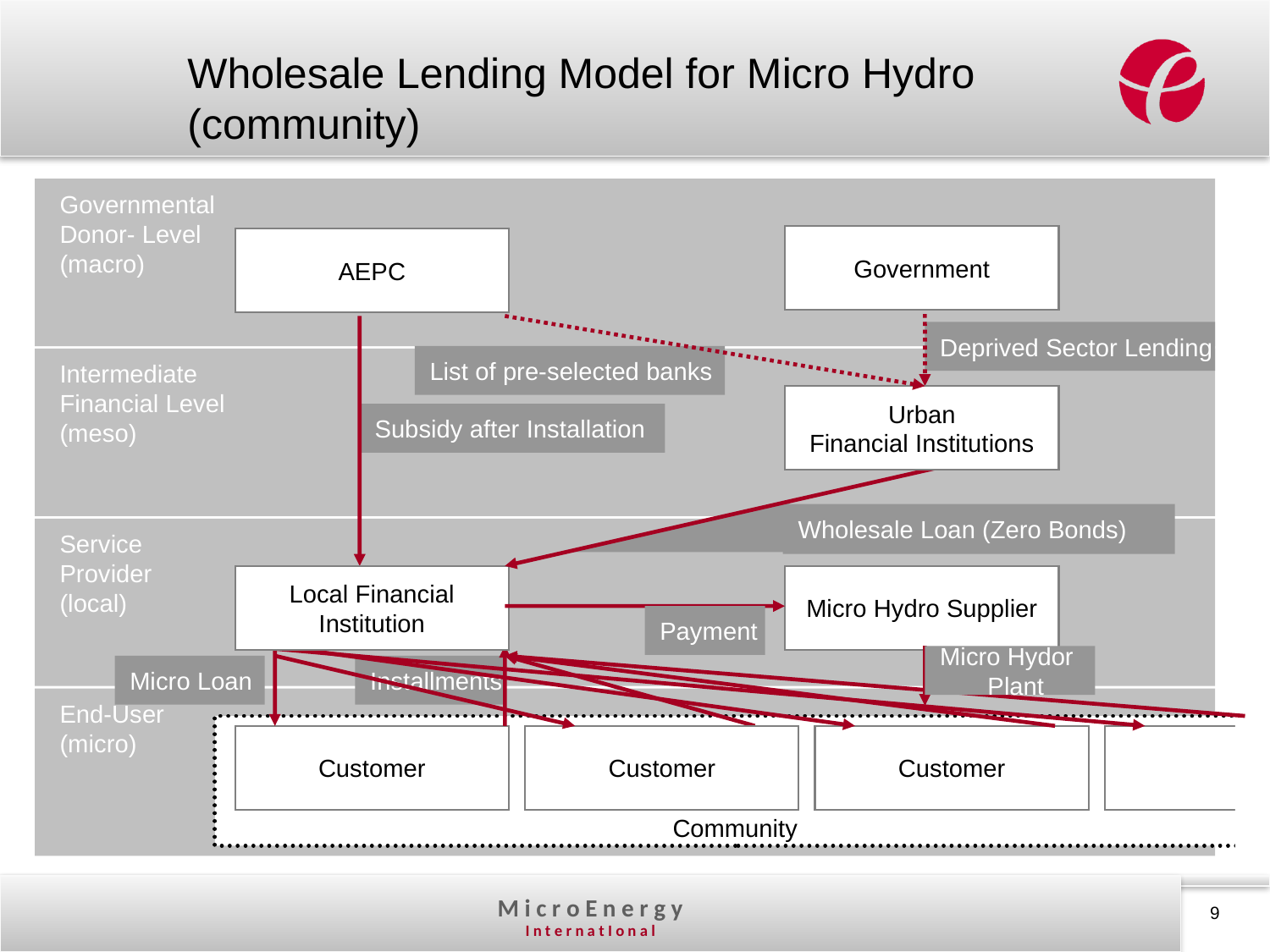

Wholesale Lending Model for Micro Hydro (community)
Governmental
Donor- Level
(macro)
Intermediate
Financial Level
(meso)
Service
Provider
(local)
End-User
(micro)

Government
AEPC
AEPC

Deprived Sector Lending
List of pre-selected banks
Urban
Financial Institutions
Subsidy after Installation

Wholesale Loan (Zero Bonds)
Local Financial
Institution
Micro Hydro Supplier

Payment

Micro Hydor Plant

Micro Loan

Installments

Community
Customer
Customer
Customer